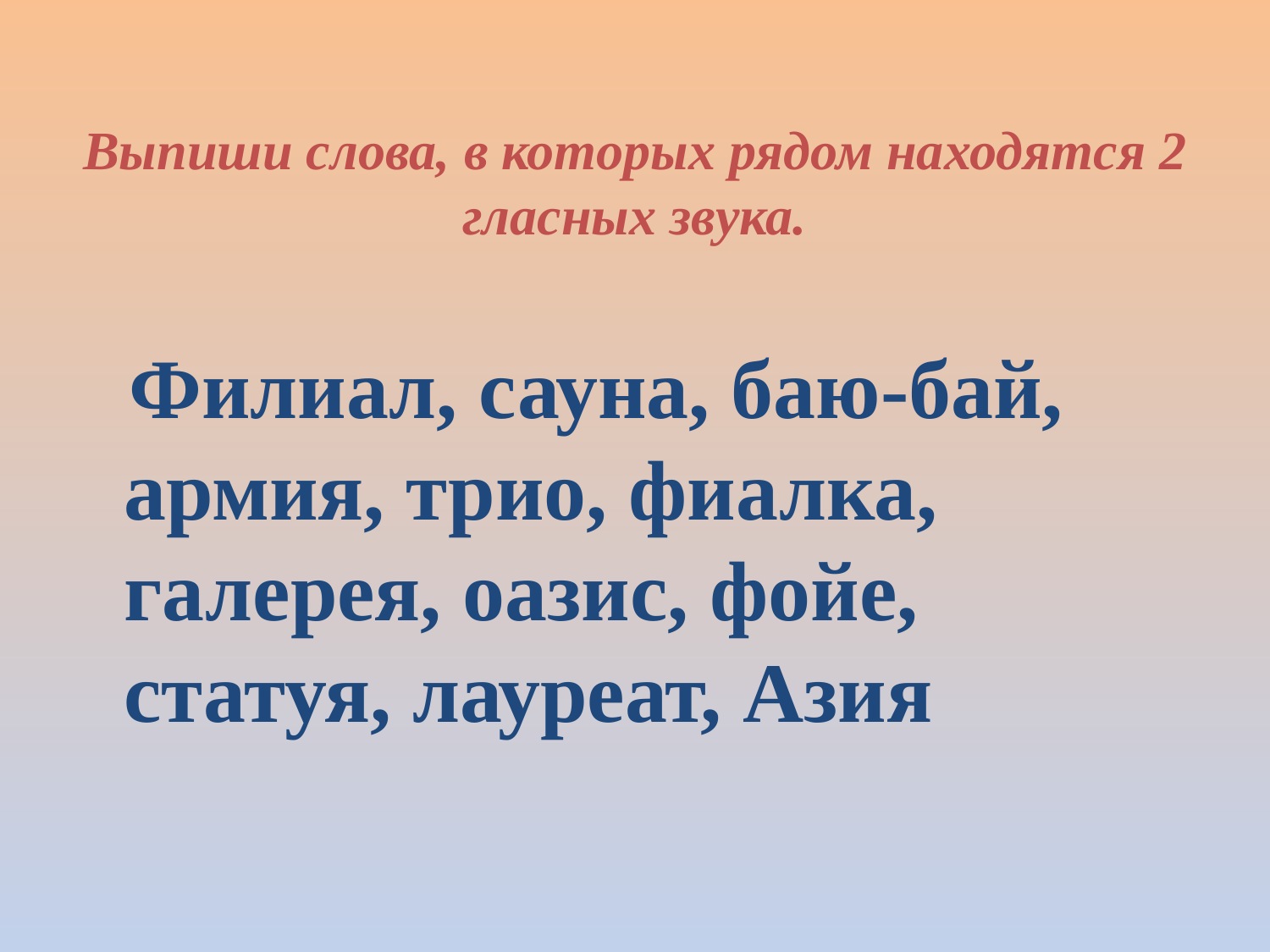

# Выпиши слова, в которых рядом находятся 2 гласных звука.
   Филиал, сауна, баю-бай, армия, трио, фиалка, галерея, оазис, фойе, статуя, лауреат, Азия